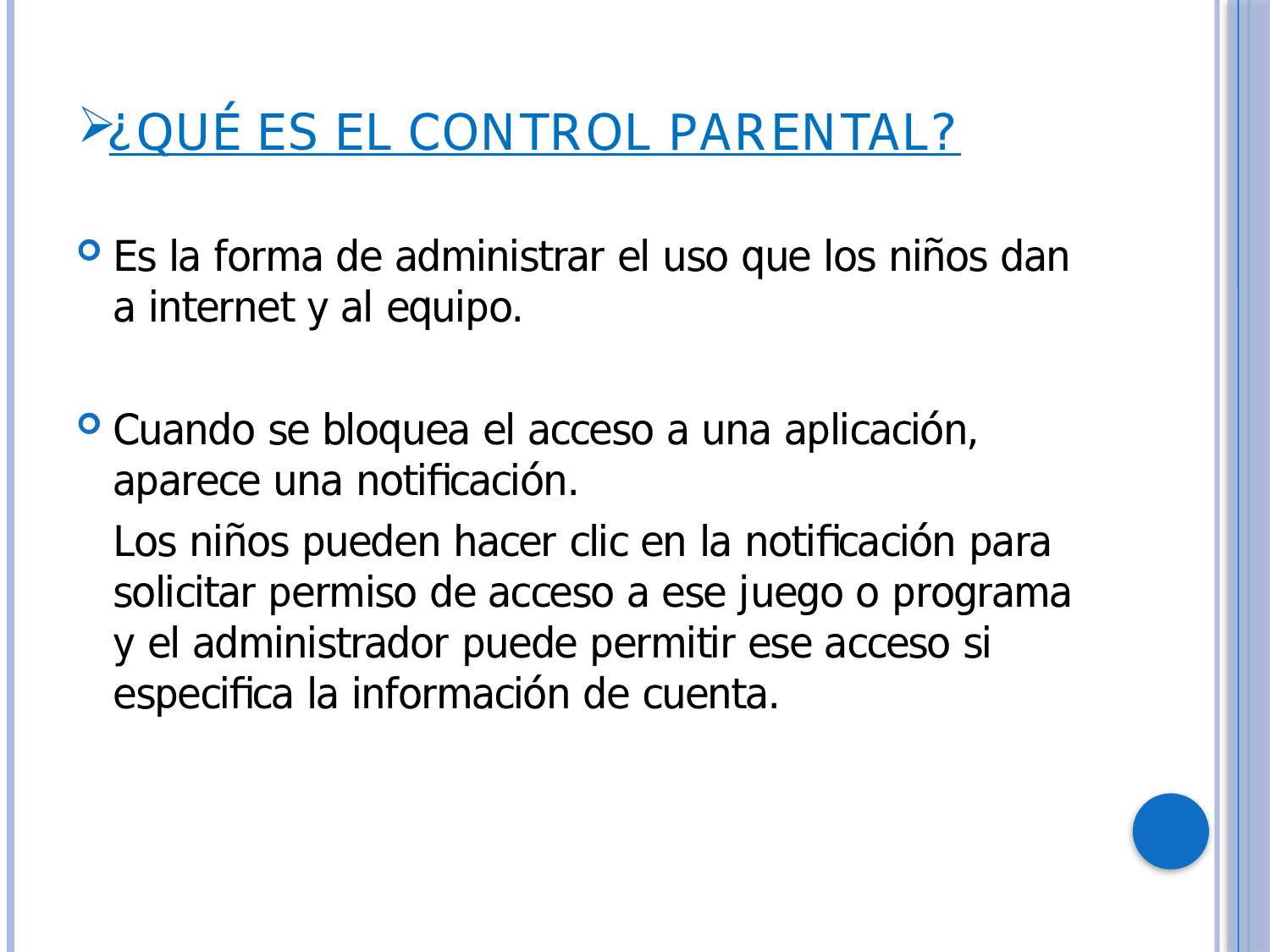

# ¿Qué es el control parental?
Es la forma de administrar el uso que los niños dan a internet y al equipo.

Cuando se bloquea el acceso a una aplicación, aparece una notificación.
	Los niños pueden hacer clic en la notificación para solicitar permiso de acceso a ese juego o programa y el administrador puede permitir ese acceso si especifica la información de cuenta.